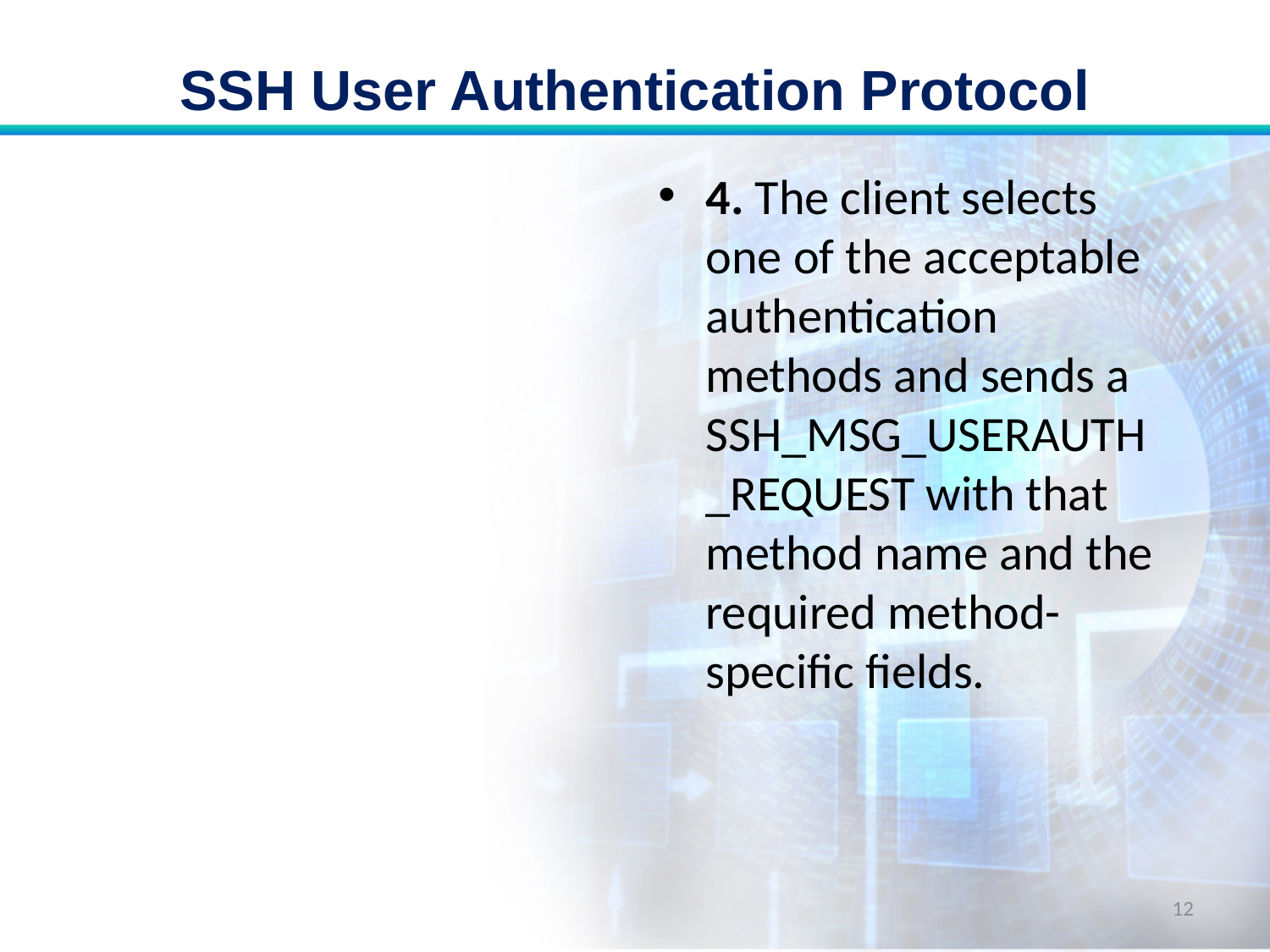

# SSH User Authentication Protocol
4. The client selects one of the acceptable authentication methods and sends a SSH_MSG_USERAUTH_REQUEST with that method name and the required method-specific fields.
12